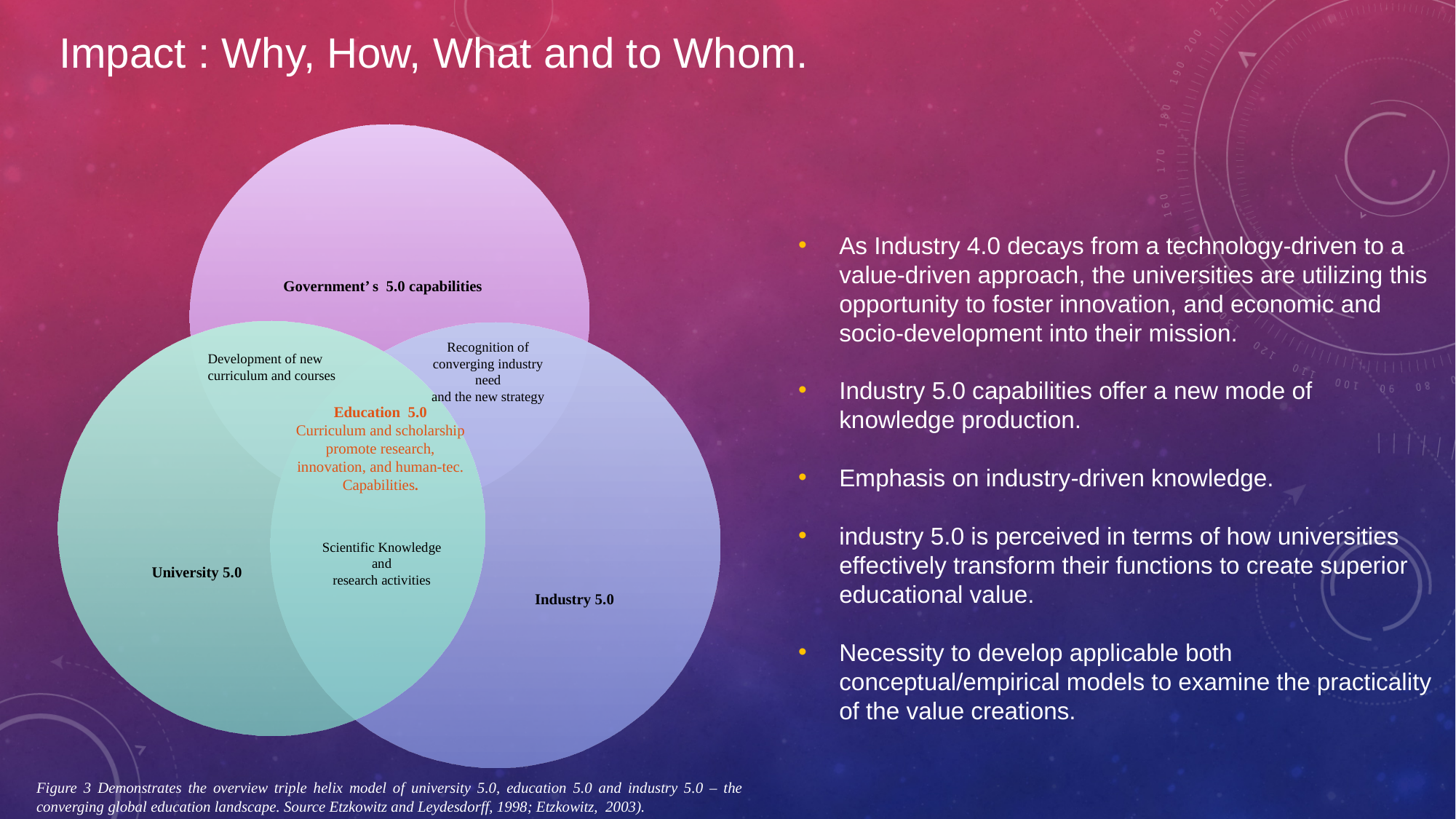

Impact : Why, How, What and to Whom.

Government’ s  5.0 capabilities
As Industry 4.0 decays from a technology-driven to a value-driven approach, the universities are utilizing this opportunity to foster innovation, and economic and socio-development into their mission.

Industry 5.0 capabilities offer a new mode of knowledge production.

Emphasis on industry-driven knowledge.

industry 5.0 is perceived in terms of how universities effectively transform their functions to create superior educational value.

Necessity to develop applicable both conceptual/empirical models to examine the practicality of the value creations.

Recognition of converging industry need
 and the new strategy
Development of new
curriculum and courses
Education  5.0
Curriculum and scholarship promote research, innovation, and human-tec.
Capabilities.

University 5.0

              Industry 5.0
Scientific Knowledge
and
research activities
Figure 3 Demonstrates the overview triple helix model of university 5.0, education 5.0 and industry 5.0 – the converging global education landscape. Source Etzkowitz and Leydesdorff, 1998; Etzkowitz,  2003).